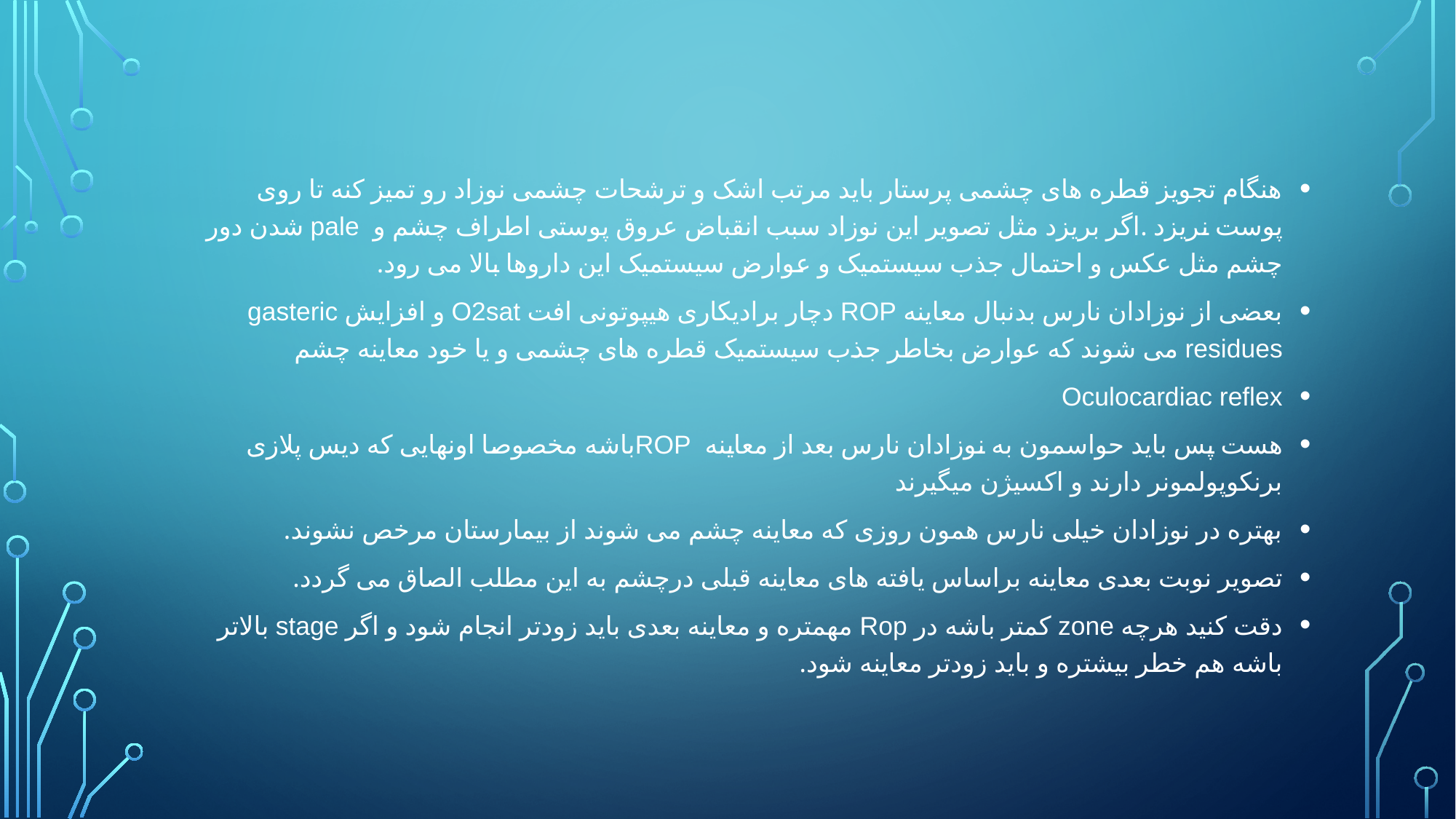

هنگام تجویز قطره های چشمی پرستار باید مرتب اشک و ترشحات چشمی نوزاد رو تمیز کنه تا روی پوست نریزد .اگر بریزد مثل تصویر این نوزاد سبب انقباض عروق پوستی اطراف چشم و  pale شدن دور چشم مثل عکس و احتمال جذب سیستمیک و عوارض سیستمیک این داروها بالا می رود.
بعضی از نوزادان نارس بدنبال معاینه ROP دچار برادیکاری هیپوتونی افت O2sat و افزایش gasteric residues می شوند که عوارض بخاطر جذب سیستمیک قطره های چشمی و یا خود معاینه چشم
Oculocardiac reflex
هست پس باید حواسمون به نوزادان نارس بعد از معاینه  ROPباشه مخصوصا اونهایی که دیس پلازی برنکوپولمونر دارند و اکسیژن میگیرند
بهتره در نوزادان خیلی نارس همون روزی که معاینه چشم می شوند از بیمارستان مرخص نشوند.
تصویر نوبت بعدی معاینه براساس یافته های معاینه قبلی درچشم به این مطلب الصاق می گردد.
دقت کنید هرچه zone کمتر باشه در Rop مهمتره و معاینه بعدی باید زودتر انجام شود و اگر stage بالاتر باشه هم خطر بیشتره و باید زودتر معاینه شود.